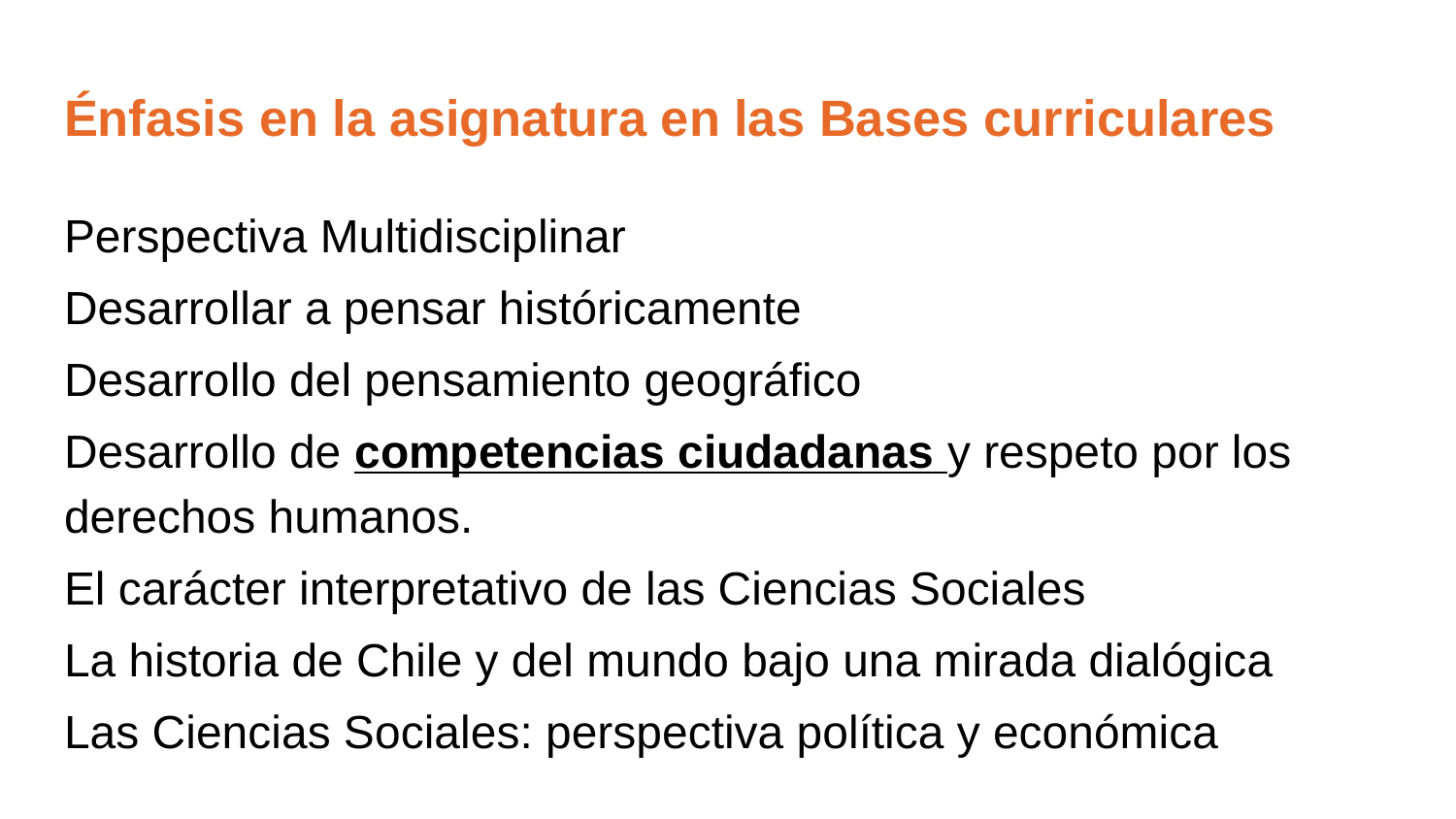

# Énfasis en la asignatura en las Bases curriculares
Perspectiva Multidisciplinar
Desarrollar a pensar históricamente
Desarrollo del pensamiento geográfico
Desarrollo de competencias ciudadanas y respeto por los derechos humanos.
El carácter interpretativo de las Ciencias Sociales
La historia de Chile y del mundo bajo una mirada dialógica
Las Ciencias Sociales: perspectiva política y económica